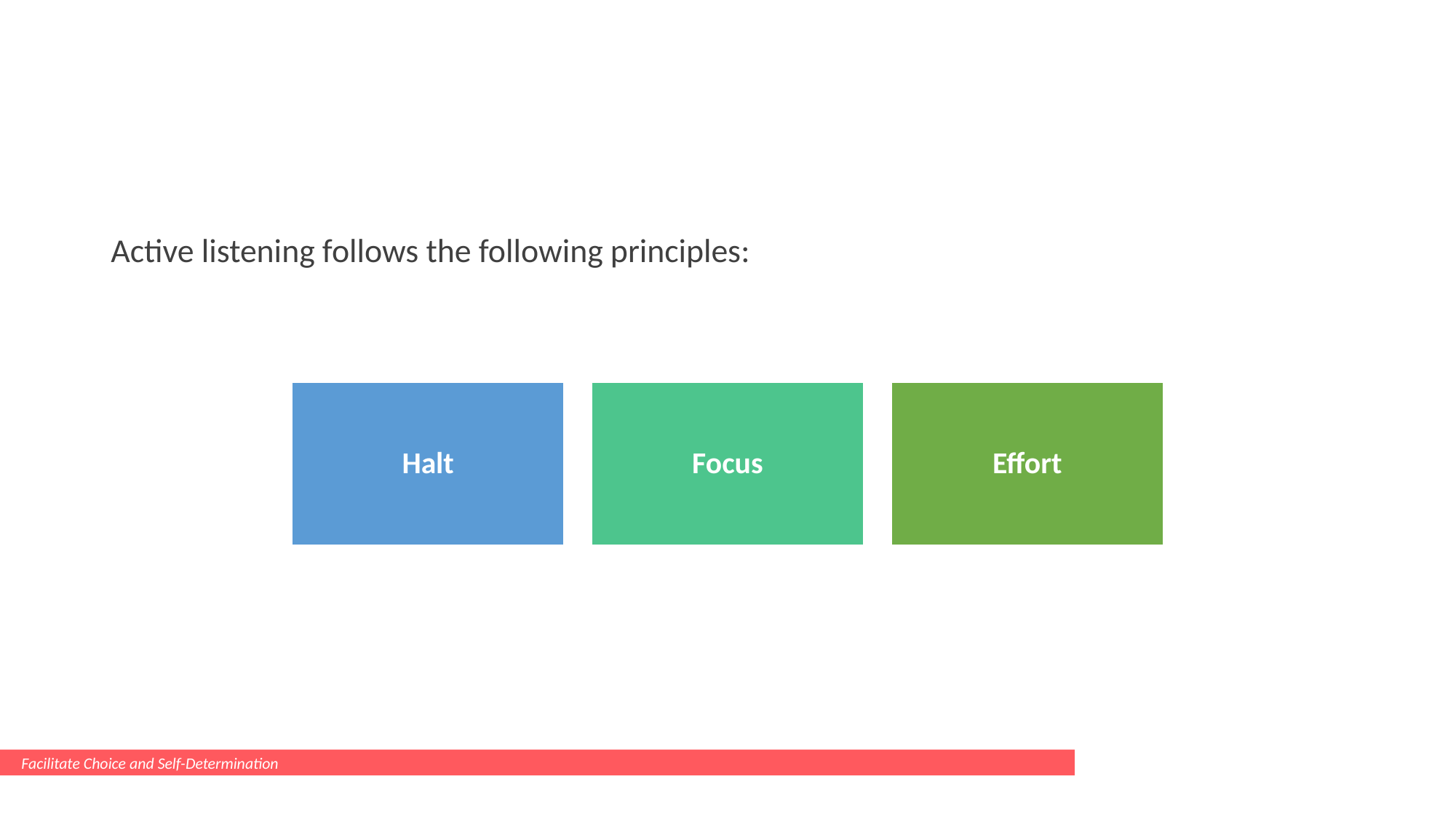

#
Active listening follows the following principles:
Halt
Focus
Effort
Facilitate Choice and Self-Determination